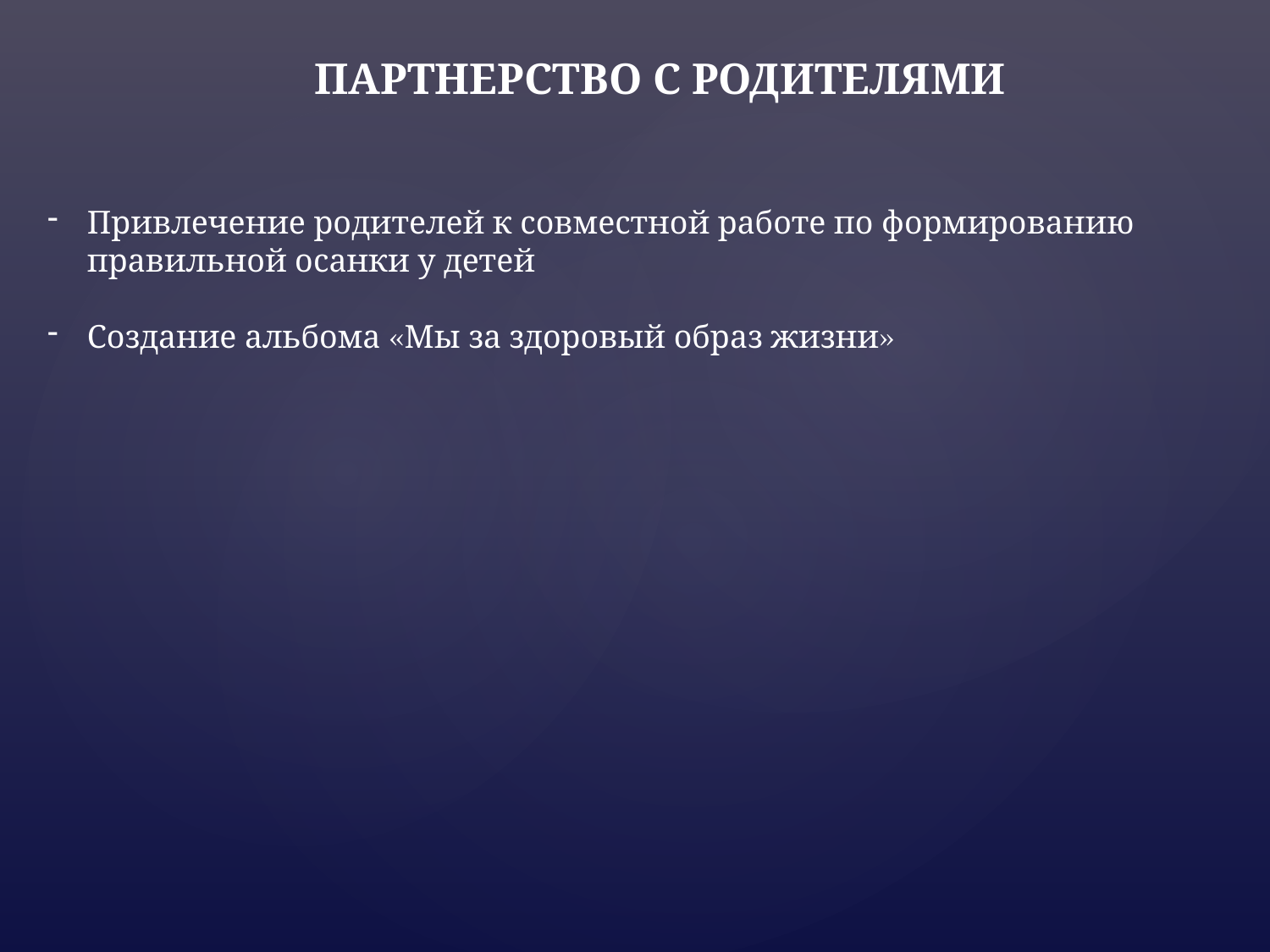

ПАРТНЕРСТВО С РОДИТЕЛЯМИ
Привлечение родителей к совместной работе по формированию правильной осанки у детей

Создание альбома «Мы за здоровый образ жизни»